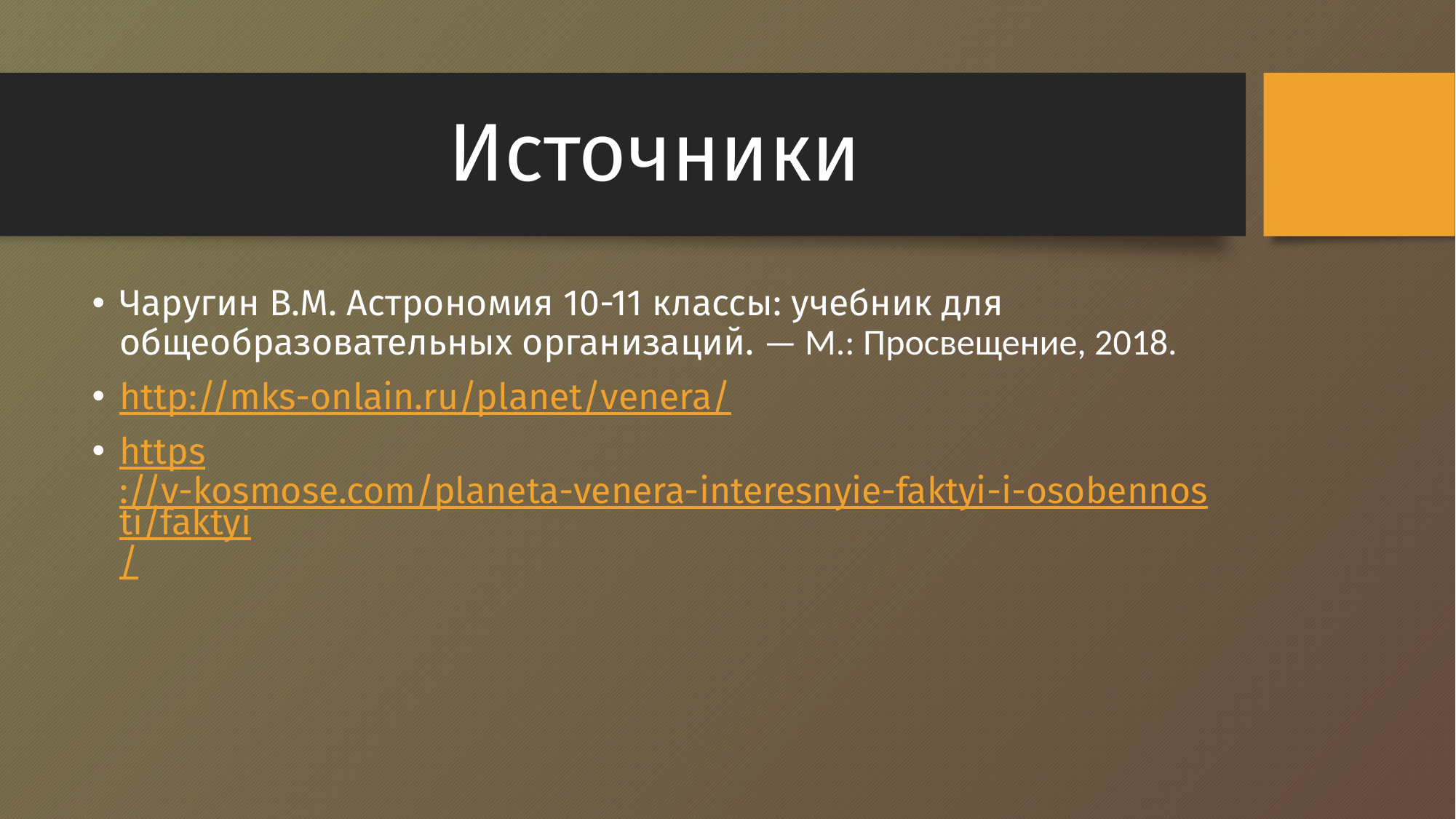

# Источники
Чаругин В.М. Астрономия 10-11 классы: учебник для общеобразовательных организаций. — М.: Просвещение, 2018.
http://mks-onlain.ru/planet/venera/
https://v-kosmose.com/planeta-venera-interesnyie-faktyi-i-osobennosti/faktyi/